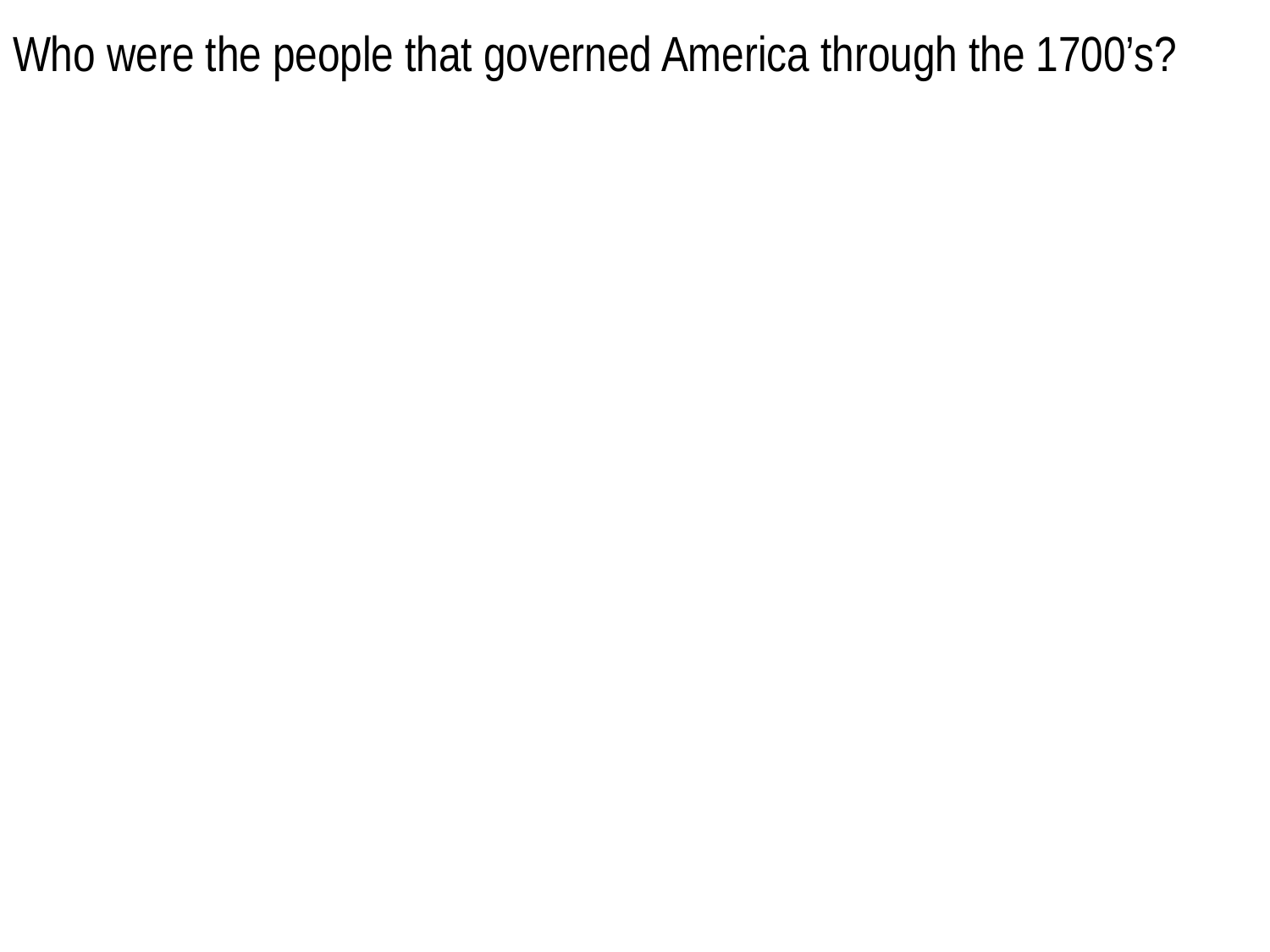

# Who were the people that governed America through the 1700’s?